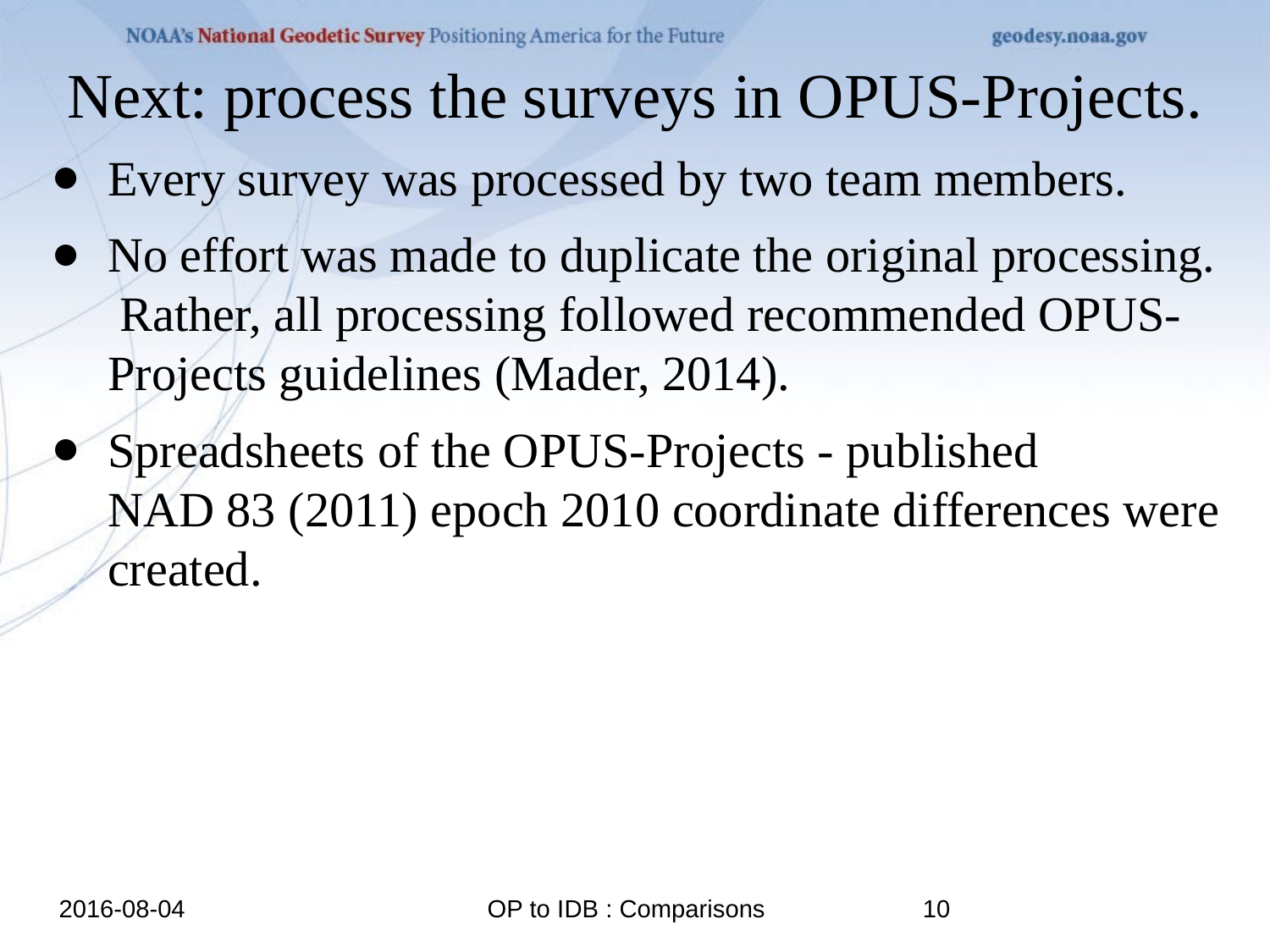

Next: process the surveys in OPUS-Projects.
Every survey was processed by two team members.
No effort was made to duplicate the original processing.  Rather, all processing followed recommended OPUS-Projects guidelines (Mader, 2014).
Spreadsheets of the OPUS-Projects - published
NAD 83 (2011) epoch 2010 coordinate differences were created.
2016-08-04
OP to IDB : Comparisons
10